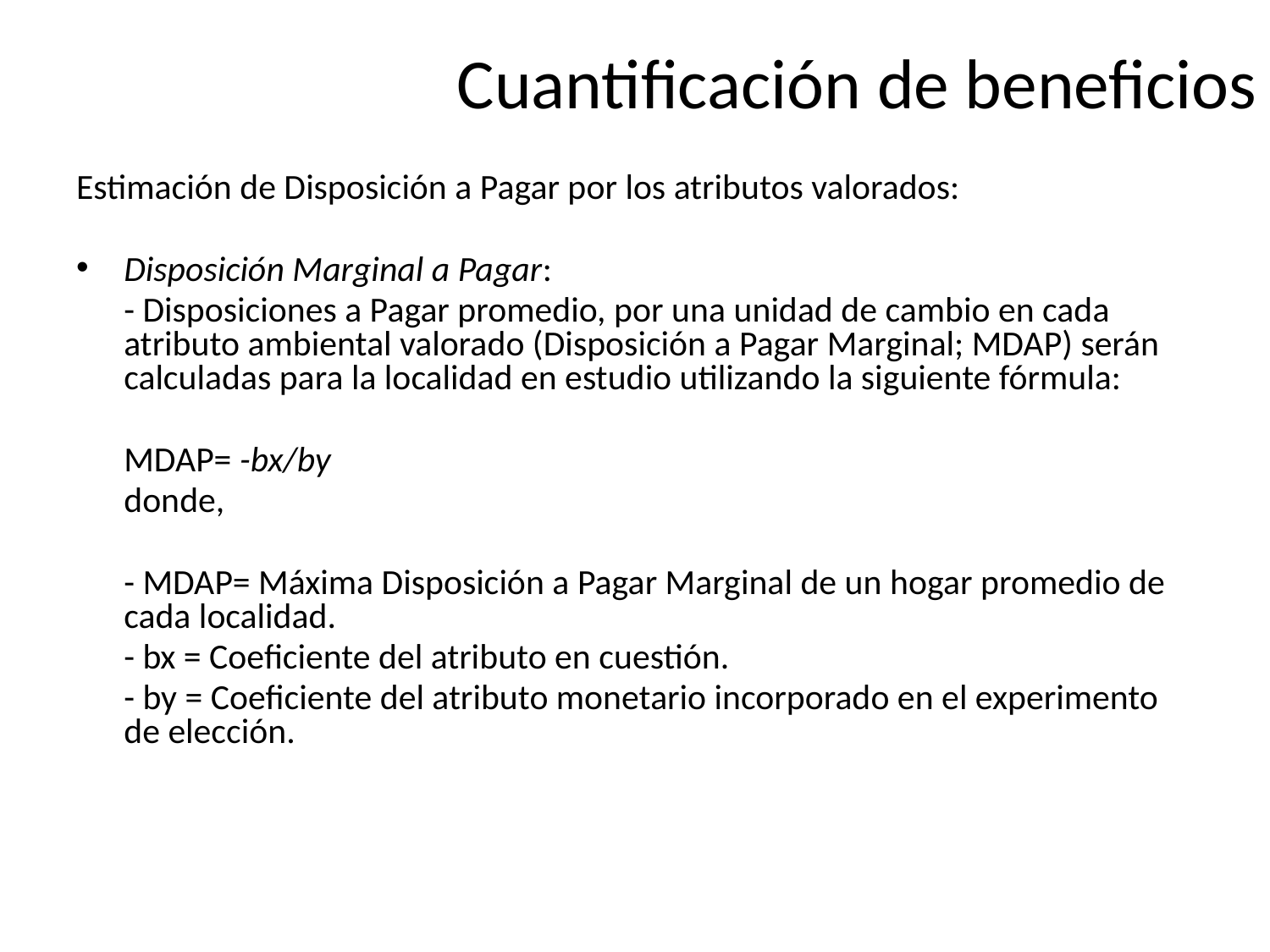

# Cuantificación de beneficios
Estimación de Disposición a Pagar por los atributos valorados:

Disposición Marginal a Pagar:
	- Disposiciones a Pagar promedio, por una unidad de cambio en cada atributo ambiental valorado (Disposición a Pagar Marginal; MDAP) serán calculadas para la localidad en estudio utilizando la siguiente fórmula:

	MDAP= -bx/by
	donde,

	- MDAP= Máxima Disposición a Pagar Marginal de un hogar promedio de cada localidad.
	- bx = Coeficiente del atributo en cuestión.
	- by = Coeficiente del atributo monetario incorporado en el experimento de elección.